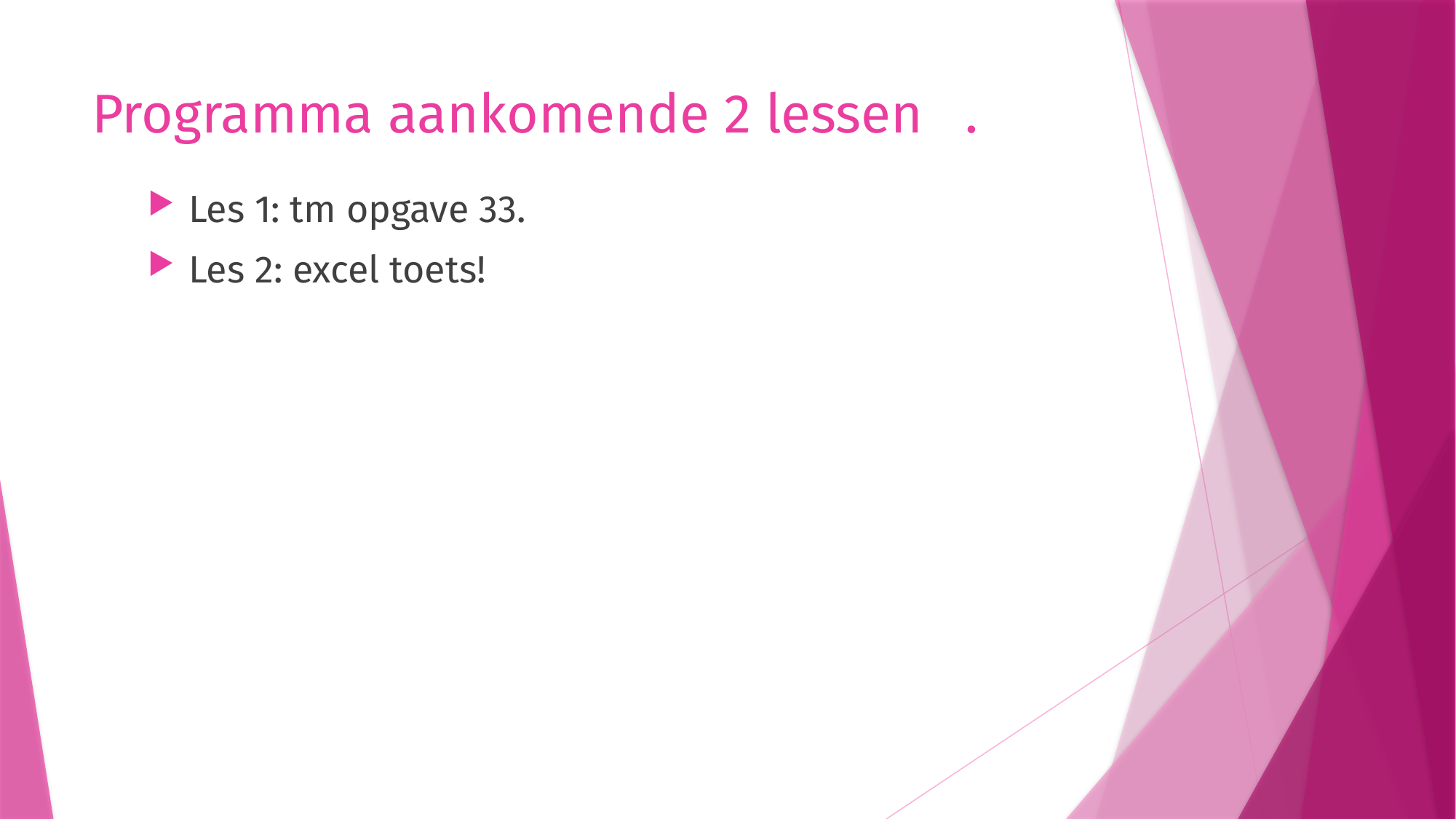

# Programma aankomende 2 lessen	.
Les 1: tm opgave 33.
Les 2: excel toets!